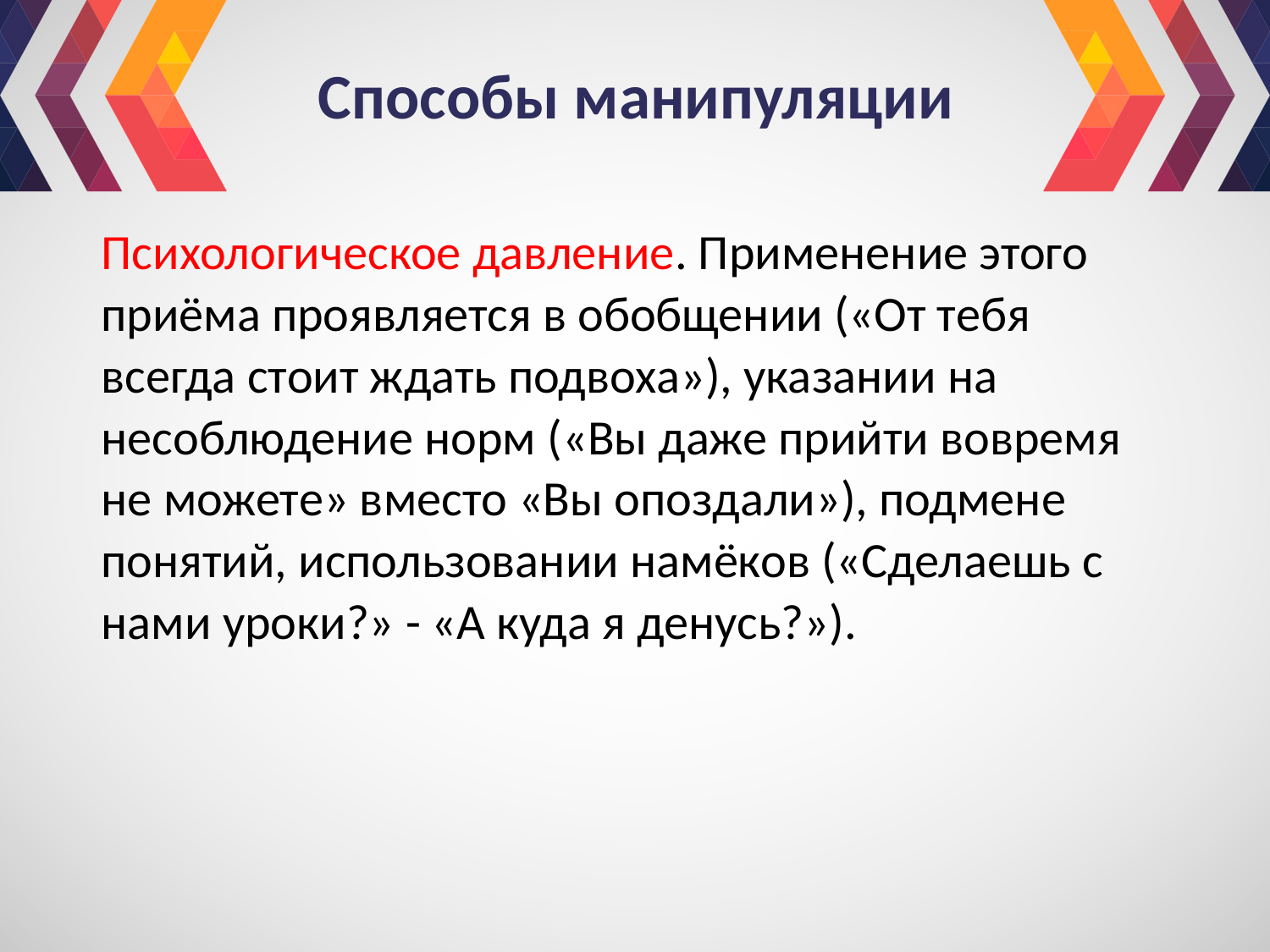

# Способы манипуляции
Психологическое давление. Применение этого приёма проявляется в обобщении («От тебя всегда стоит ждать подвоха»), указании на несоблюдение норм («Вы даже прийти вовремя не можете» вместо «Вы опоздали»), подмене понятий, использовании намёков («Сделаешь с нами уроки?» - «А куда я денусь?»).